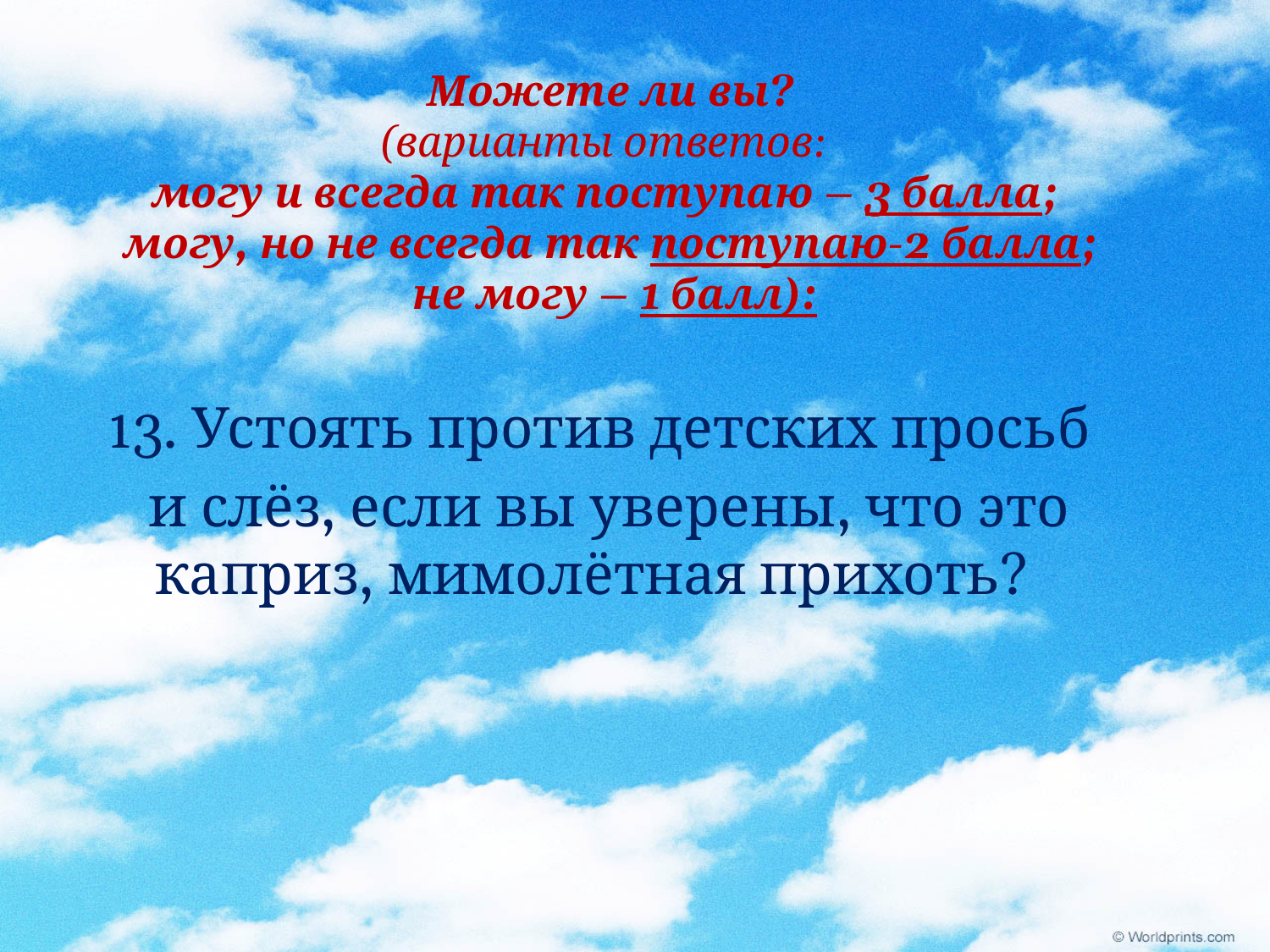

# Можете ли вы? (варианты ответов: могу и всегда так поступаю – 3 балла; могу, но не всегда так поступаю-2 балла; не могу – 1 балл):

13. Устоять против детских просьб
   и слёз, если вы уверены, что это каприз, мимолётная прихоть?